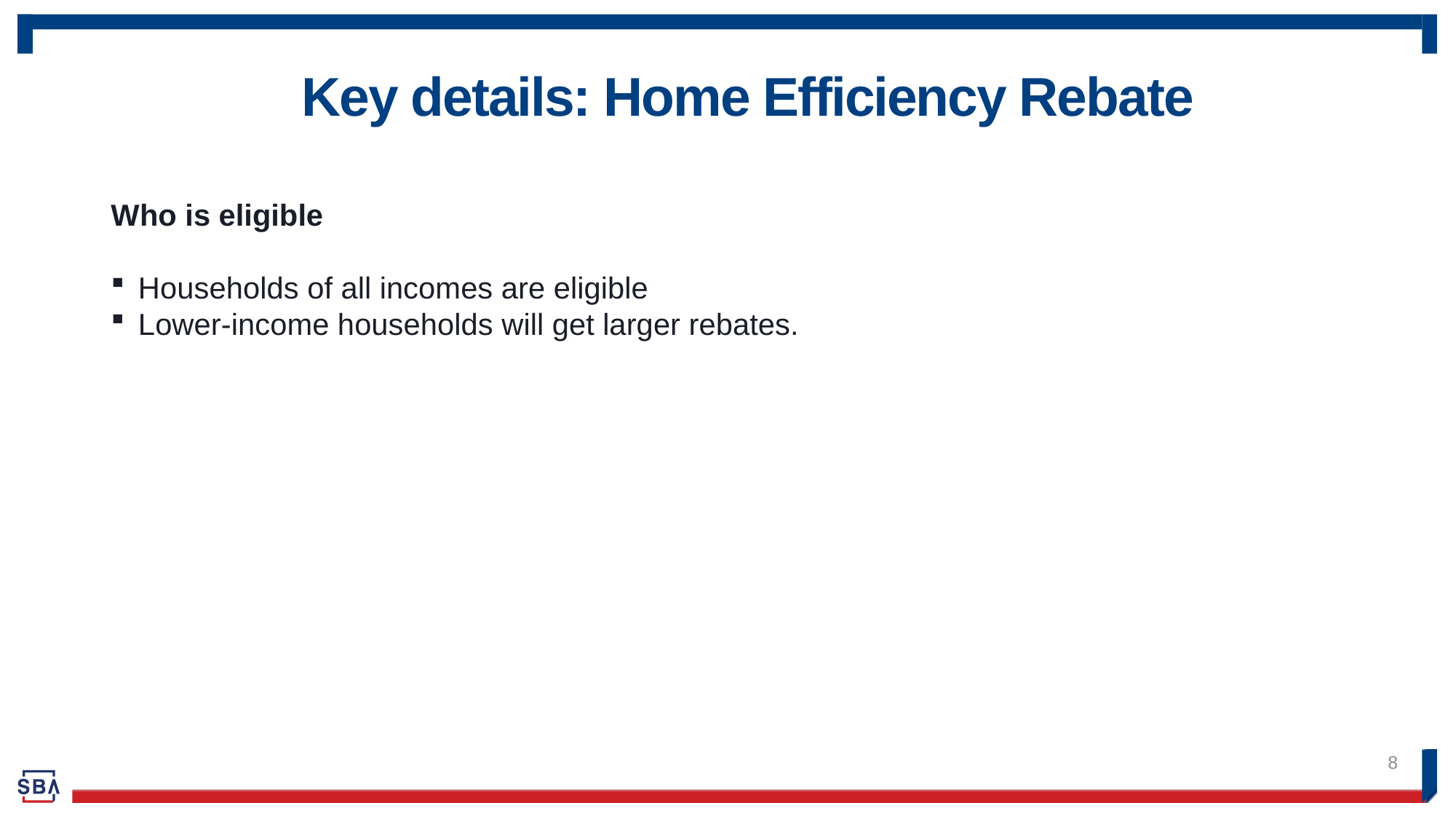

# Key details: Home Efficiency Rebate
Who is eligible

Households of all incomes are eligible
Lower-income households will get larger rebates.
8